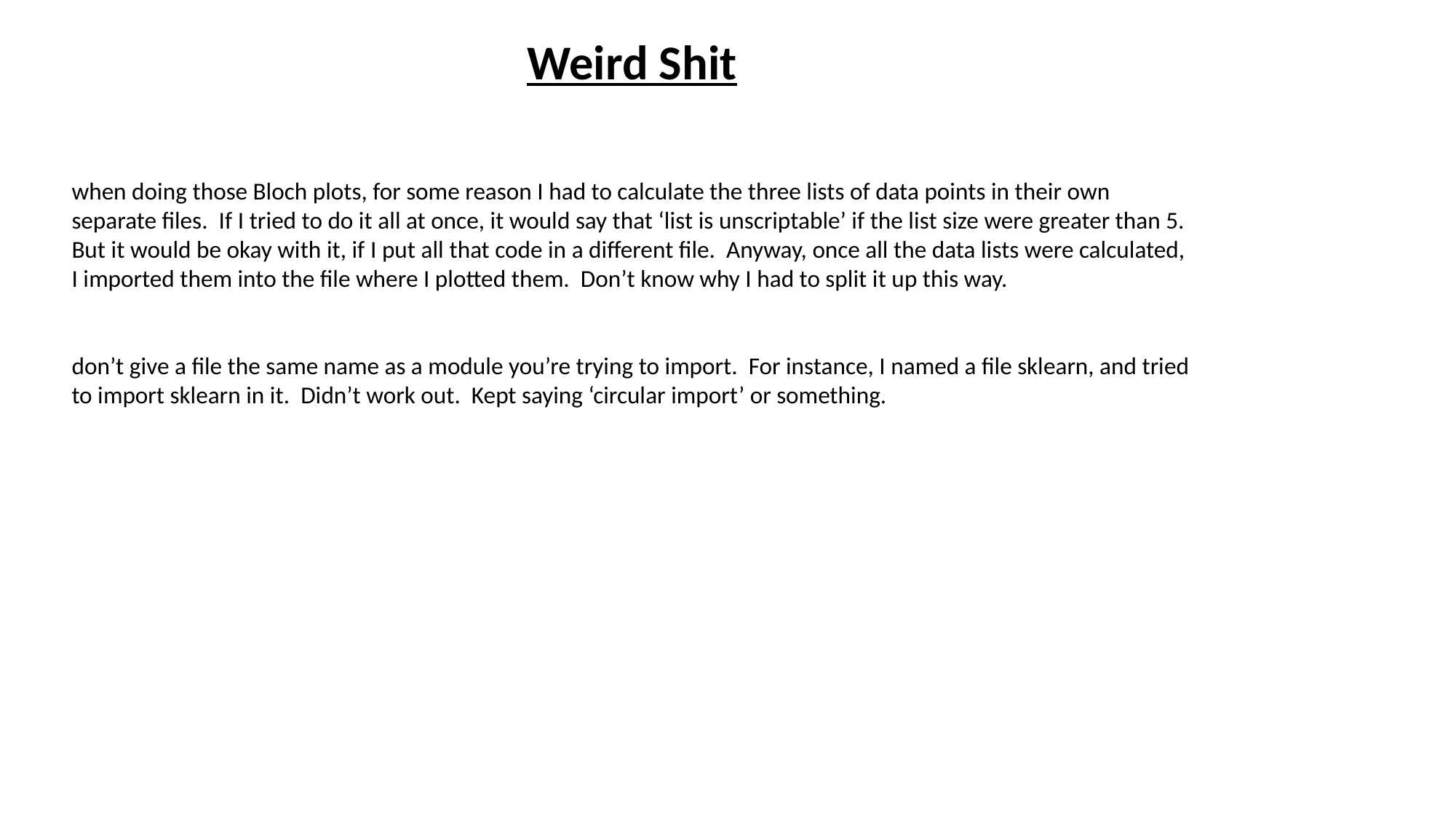

Weird Shit
when doing those Bloch plots, for some reason I had to calculate the three lists of data points in their own separate files.  If I tried to do it all at once, it would say that ‘list is unscriptable’ if the list size were greater than 5.  But it would be okay with it, if I put all that code in a different file.  Anyway, once all the data lists were calculated, I imported them into the file where I plotted them.  Don’t know why I had to split it up this way.
don’t give a file the same name as a module you’re trying to import.  For instance, I named a file sklearn, and tried to import sklearn in it.  Didn’t work out.  Kept saying ‘circular import’ or something.